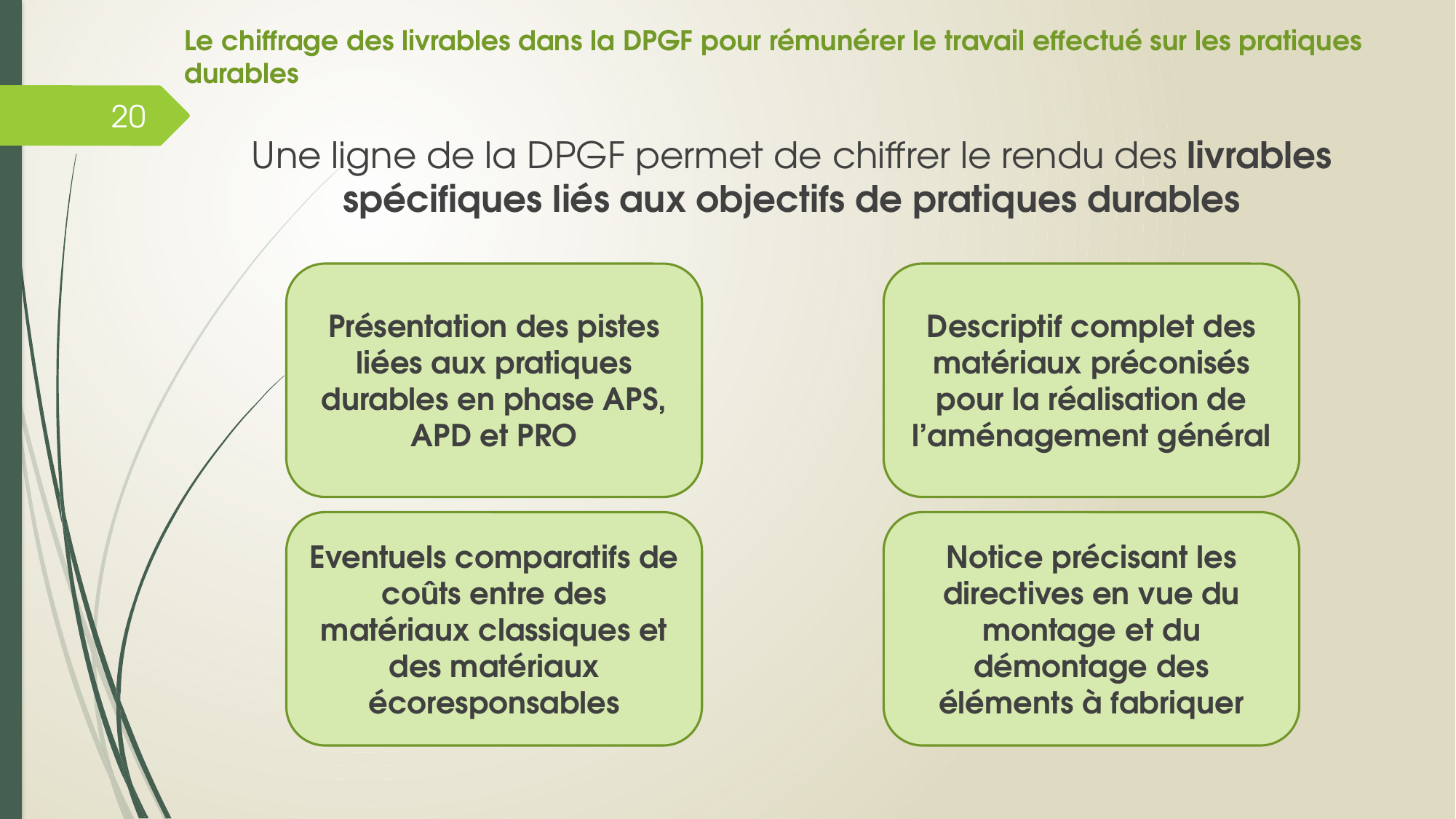

# Le chiffrage des livrables dans la DPGF pour rémunérer le travail effectué sur les pratiques durables
20
Une ligne de la DPGF permet de chiffrer le rendu des livrables spécifiques liés aux objectifs de pratiques durables
Présentation des pistes liées aux pratiques durables en phase APS, APD et PRO
Descriptif complet des matériaux préconisés pour la réalisation de l’aménagement général
Eventuels comparatifs de coûts entre des matériaux classiques et des matériaux écoresponsables
Notice précisant les directives en vue du montage et du démontage des éléments à fabriquer